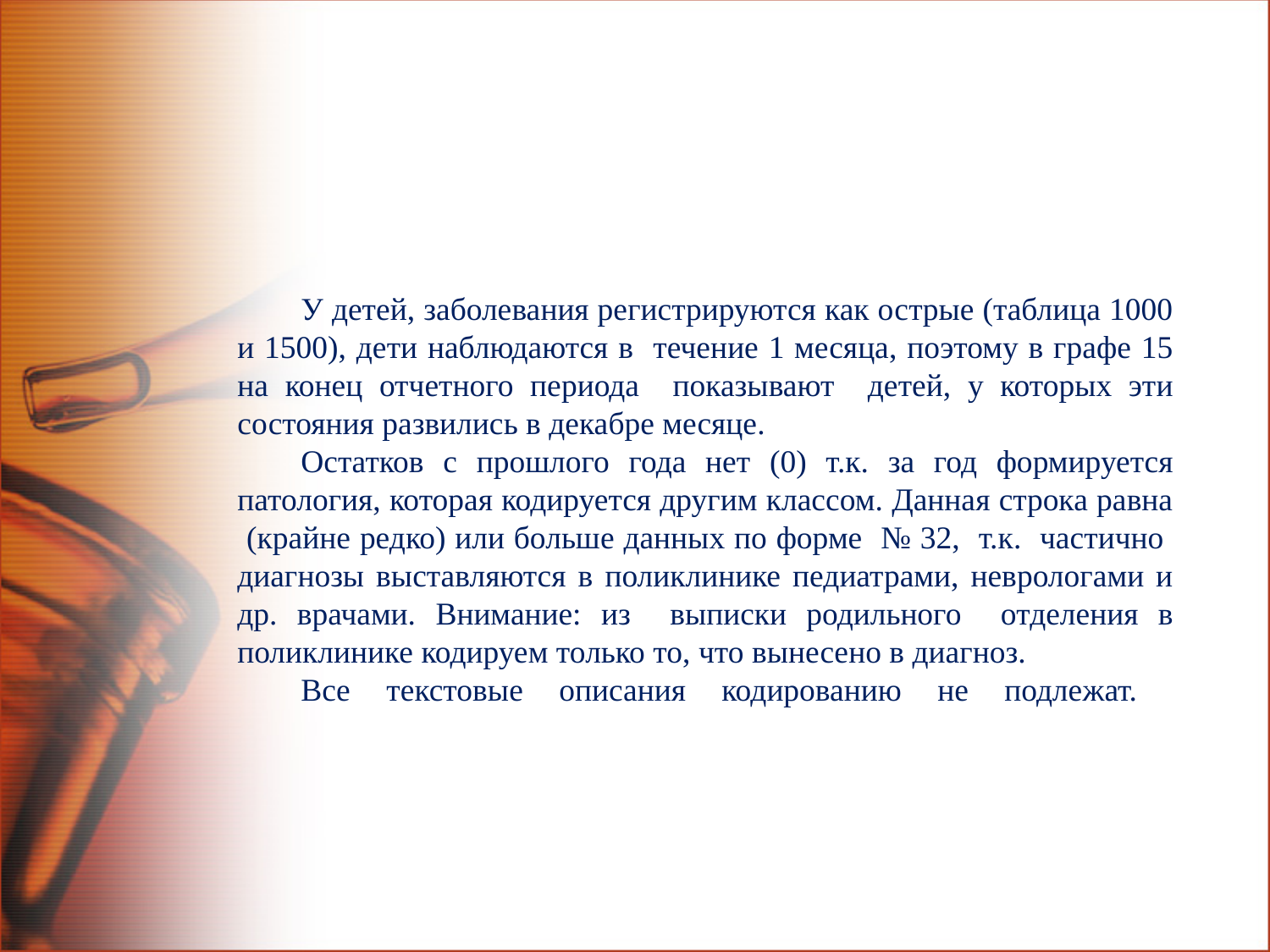

У детей, заболевания регистрируются как острые (таблица 1000 и 1500), дети наблюдаются в  течение 1 месяца, поэтому в графе 15 на конец отчетного периода  показывают  детей, у которых эти состояния развились в декабре месяце.
Остатков с прошлого года нет (0) т.к. за год формируется патология, которая кодируется другим классом. Данная строка равна  (крайне редко) или больше данных по форме  № 32,  т.к.  частично  диагнозы выставляются в поликлинике педиатрами, неврологами и др. врачами. Внимание: из  выписки родильного  отделения в поликлинике кодируем только то, что вынесено в диагноз.
Все текстовые описания кодированию не подлежат.